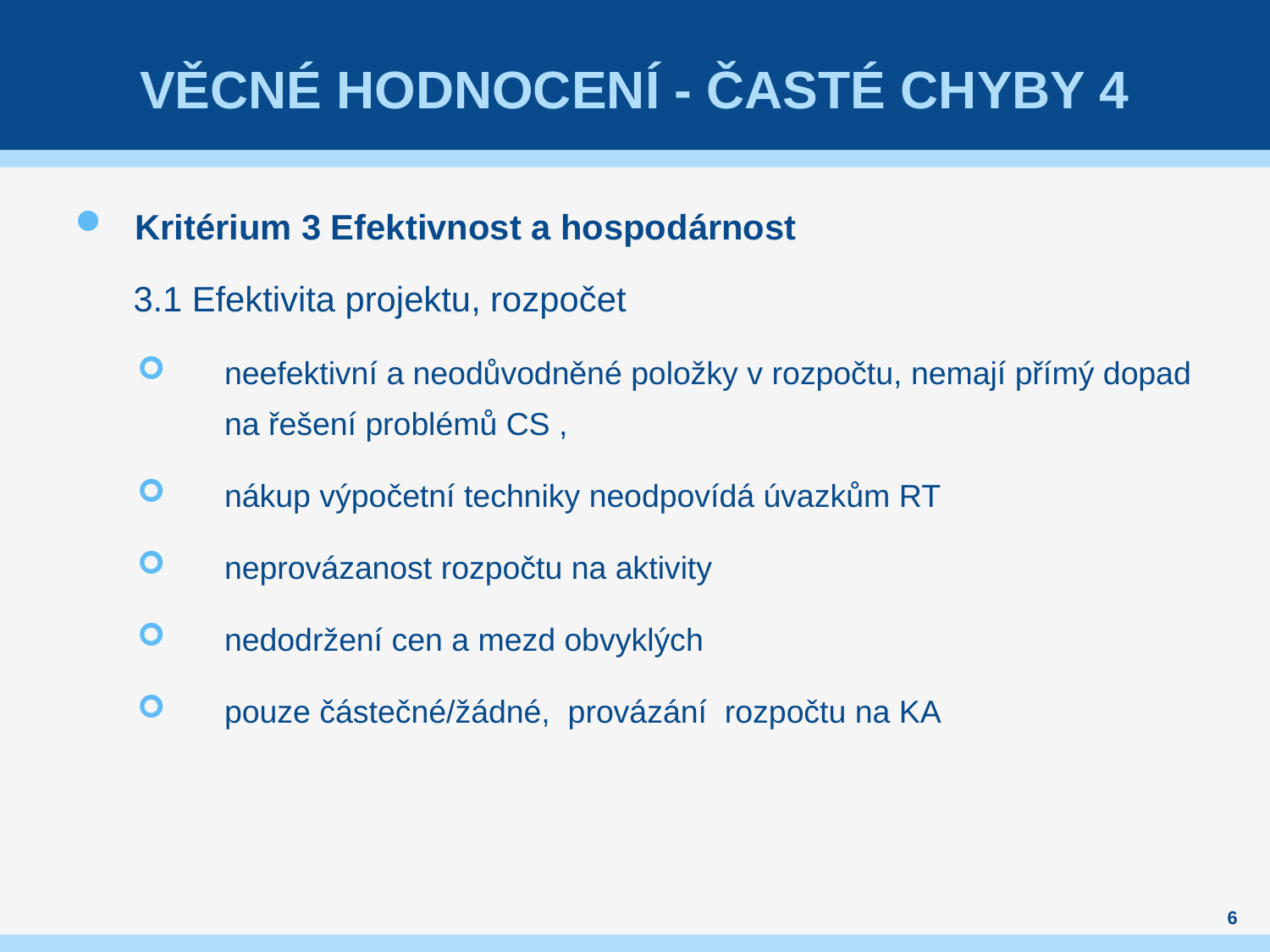

# Věcné hodnocení - časté chyby 4
Kritérium 3 Efektivnost a hospodárnost
      3.1 Efektivita projektu, rozpočet
neefektivní a neodůvodněné položky v rozpočtu, nemají přímý dopad na řešení problémů CS ,
nákup výpočetní techniky neodpovídá úvazkům RT
neprovázanost rozpočtu na aktivity
nedodržení cen a mezd obvyklých
pouze částečné/žádné,  provázání  rozpočtu na KA

6